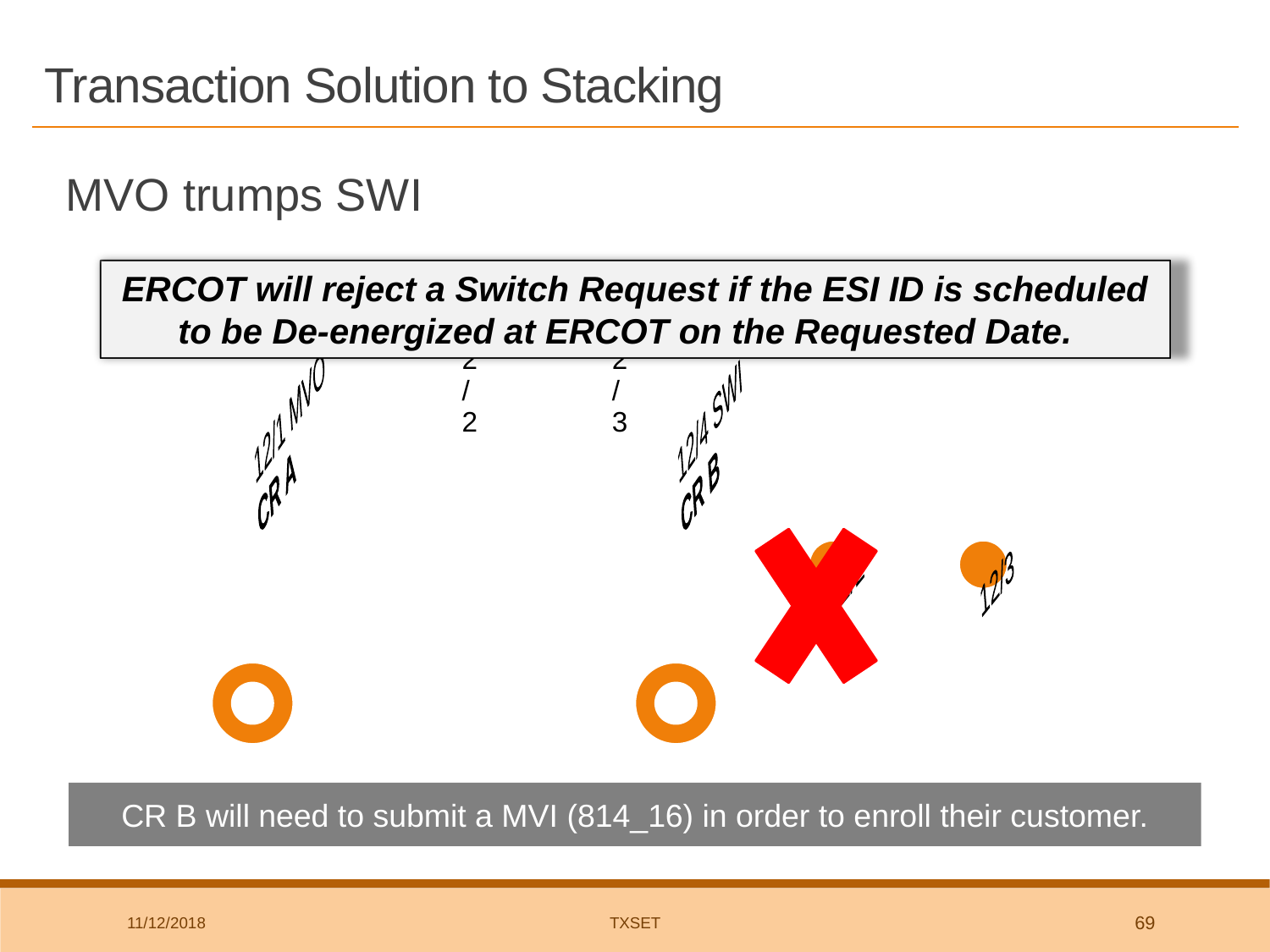

# Transaction Solution to Stacking
MVO trumps SWI
ERCOT will reject a Switch Request if the ESI ID is scheduled to be De-energized at ERCOT on the Requested Date.
12/2

CR B will need to submit a MVI (814_16) in order to enroll their customer.
11/12/2018
TxSET
69